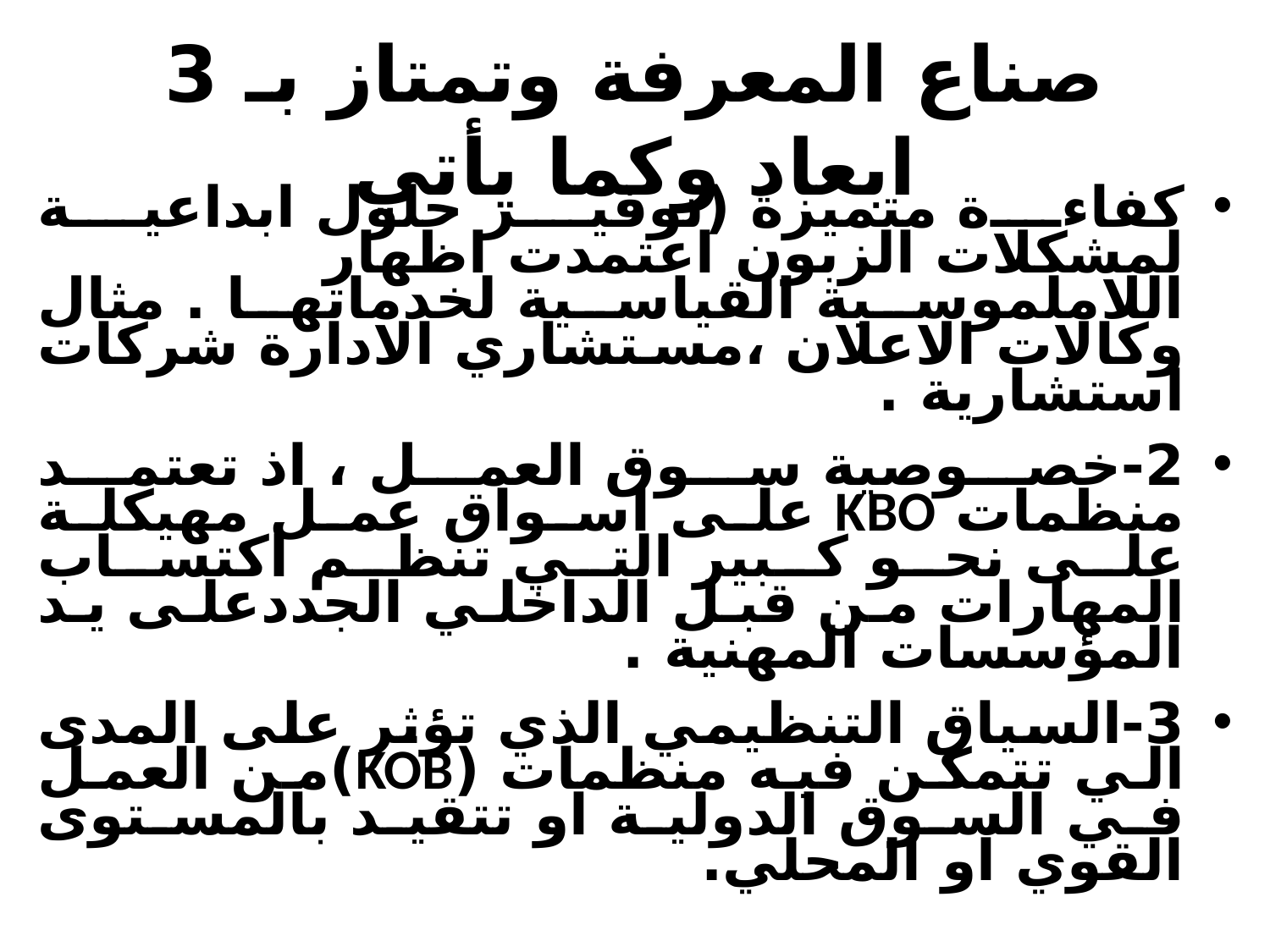

# صناع المعرفة وتمتاز بـ 3 ابعاد وكما يأتي
كفاءة متميزة (توفير حلول ابداعية لمشكلات الزبون اعتمدت اظهار اللاملموسية القياسية لخدماتها . مثال وكالات الاعلان ،مستشاري الادارة شركات استشارية .
2-خصوصية سوق العمل ، اذ تعتمد منظمات KBO على اسواق عمل مهيكلة على نحو كبير التي تنظم اكتساب المهارات من قبل الداخلي الجددعلى يد المؤسسات المهنية .
3-السياق التنظيمي الذي تؤثر على المدى الي تتمكن فيه منظمات (KOB)من العمل في السوق الدولية او تتقيد بالمستوى القوي او المحلي.